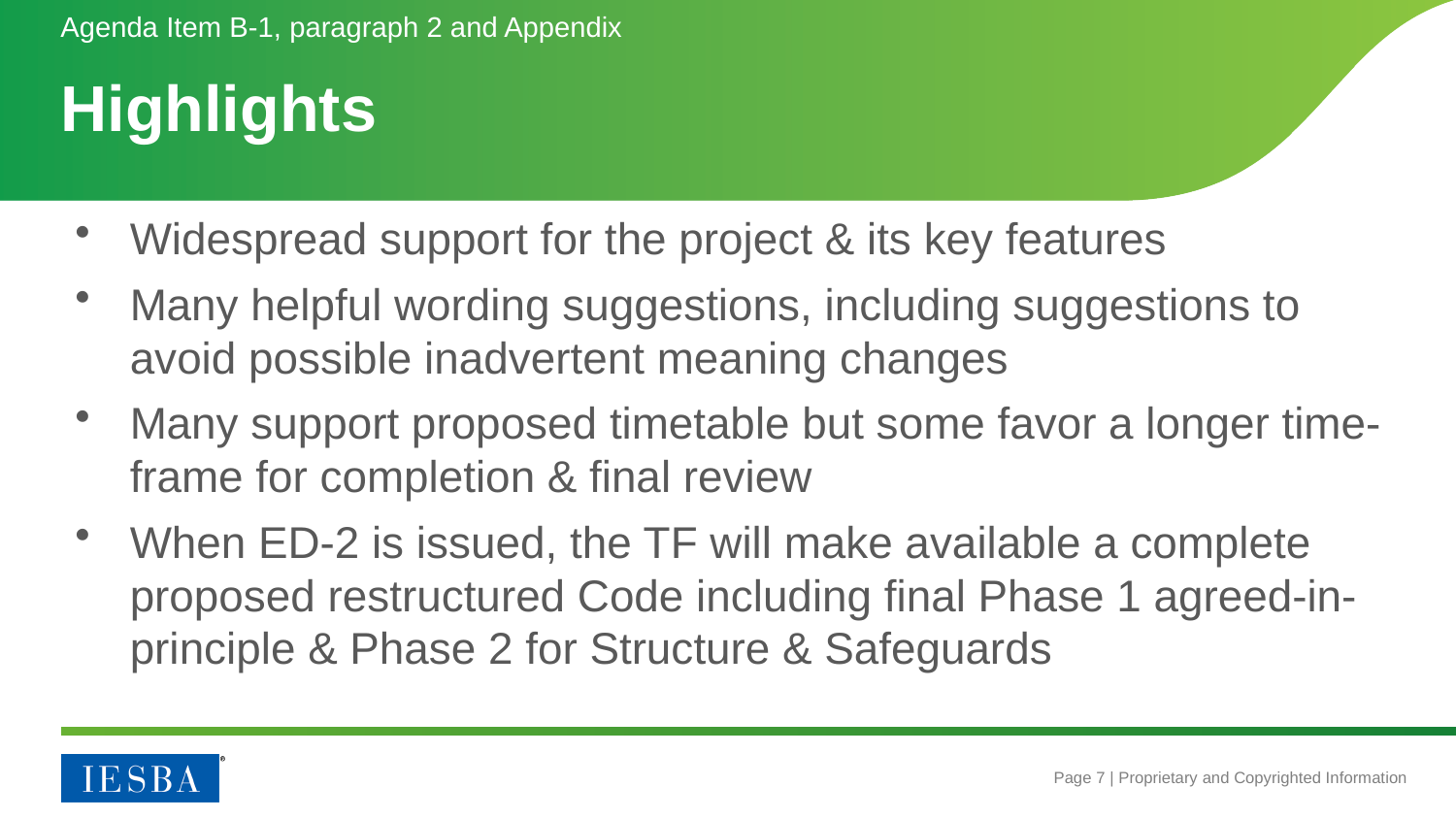

Agenda Item B-1, paragraph 2 and Appendix
# Highlights
Widespread support for the project & its key features
Many helpful wording suggestions, including suggestions to avoid possible inadvertent meaning changes
Many support proposed timetable but some favor a longer time-frame for completion & final review
When ED-2 is issued, the TF will make available a complete proposed restructured Code including final Phase 1 agreed-in-principle & Phase 2 for Structure & Safeguards